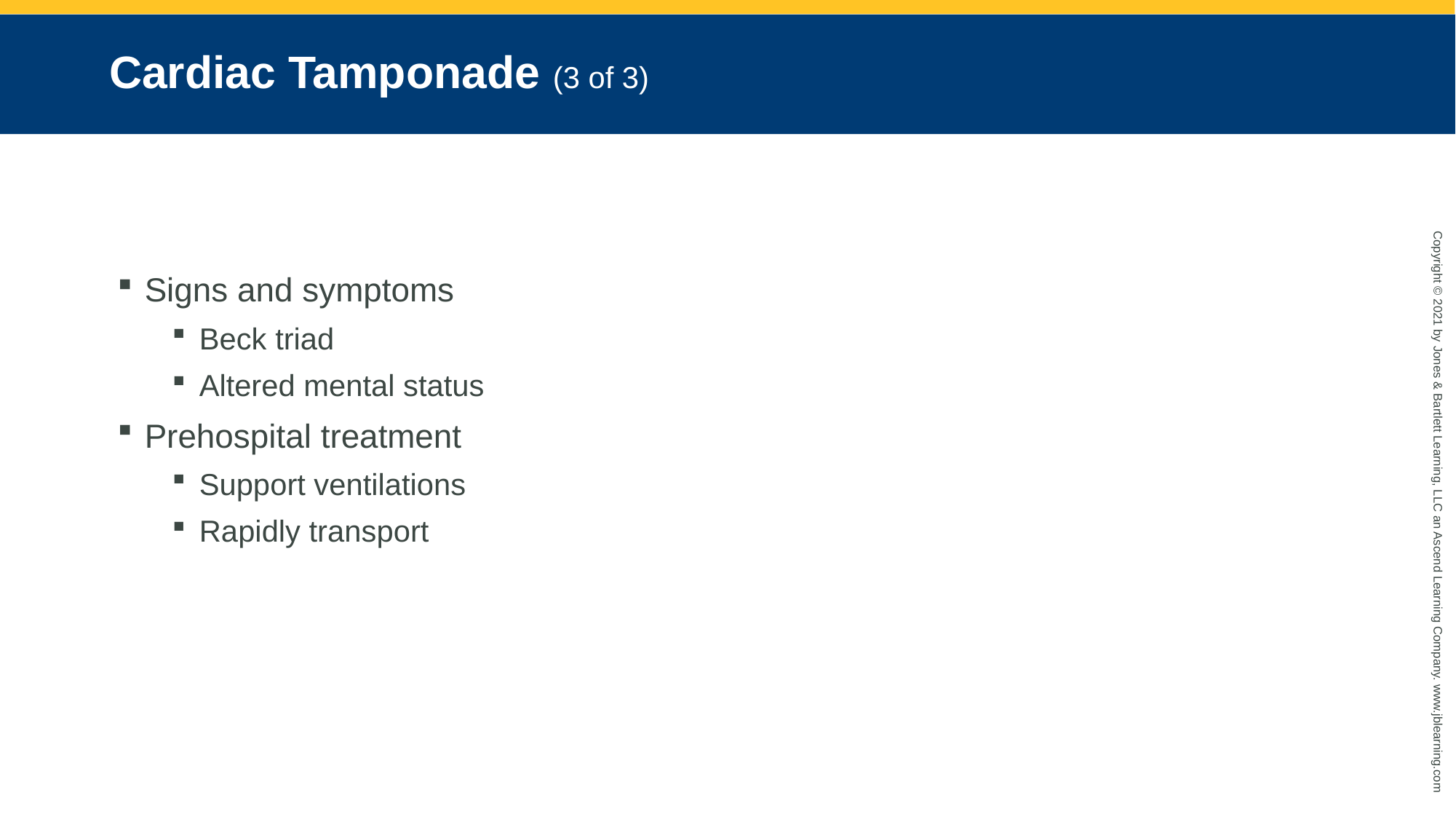

# Cardiac Tamponade (3 of 3)
Signs and symptoms
Beck triad
Altered mental status
Prehospital treatment
Support ventilations
Rapidly transport